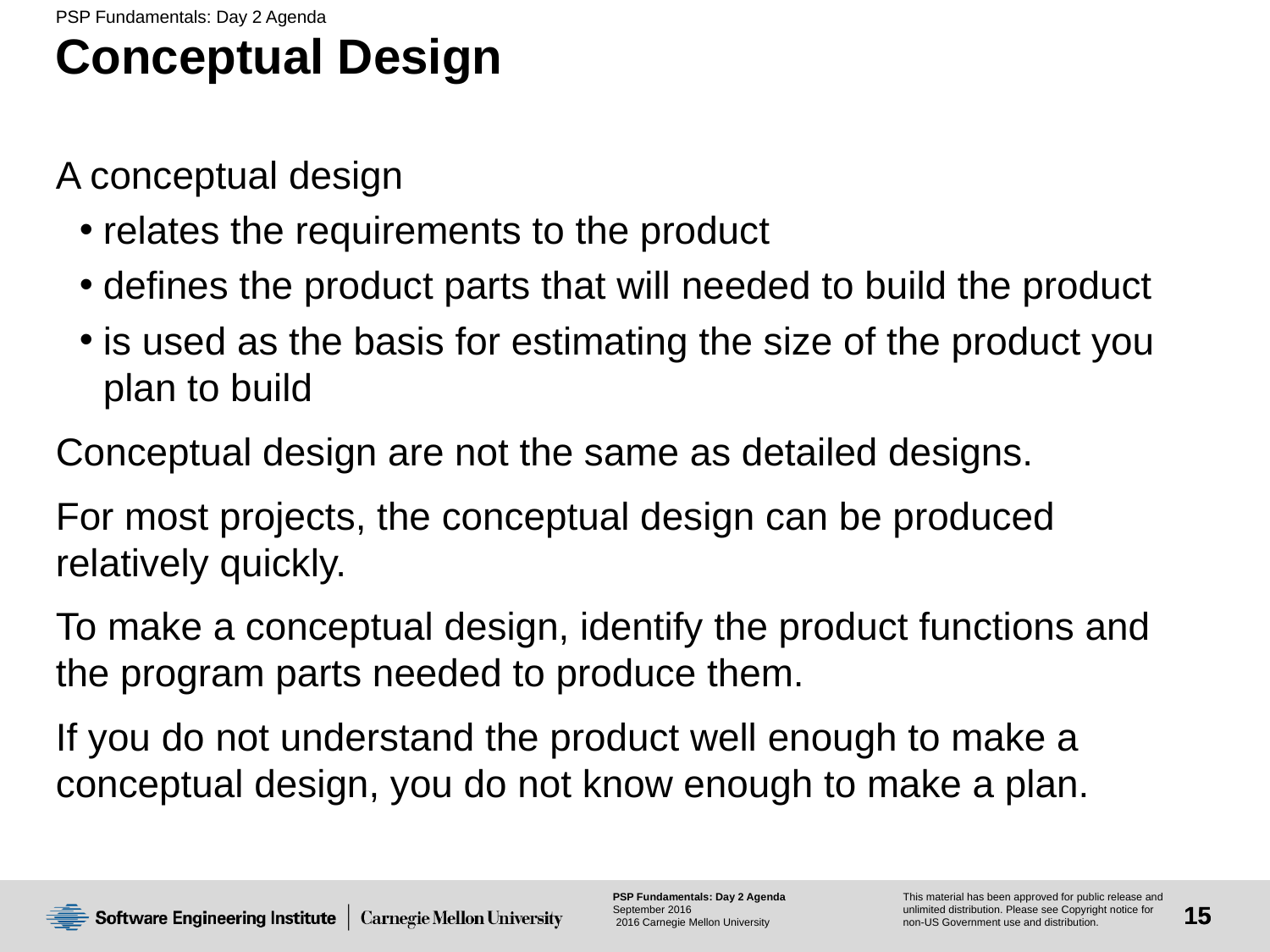

# Conceptual Design
A conceptual design
relates the requirements to the product
defines the product parts that will needed to build the product
is used as the basis for estimating the size of the product you plan to build
Conceptual design are not the same as detailed designs.
For most projects, the conceptual design can be produced relatively quickly.
To make a conceptual design, identify the product functions and the program parts needed to produce them.
If you do not understand the product well enough to make a conceptual design, you do not know enough to make a plan.